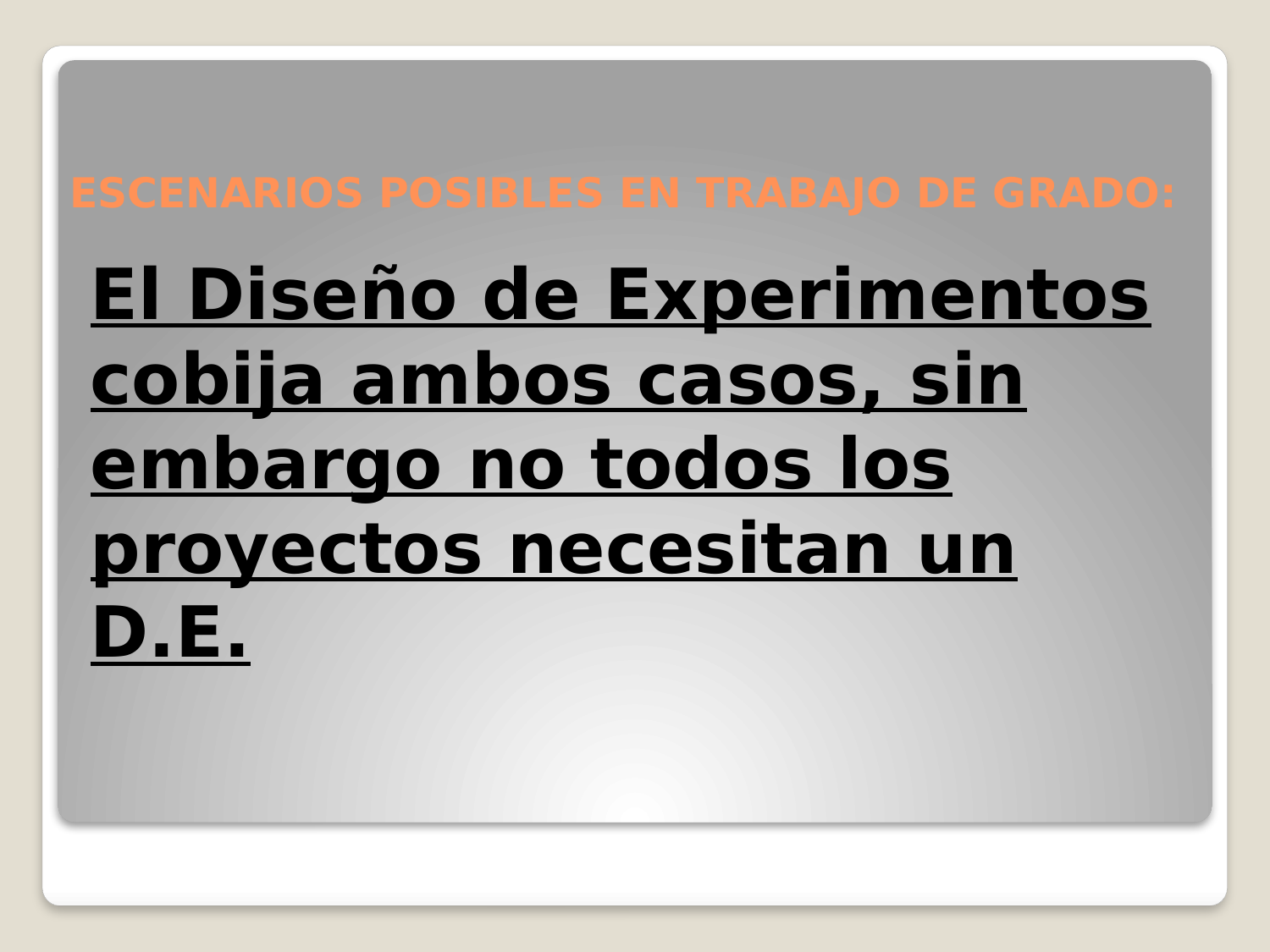

# ESCENARIOS POSIBLES EN TRABAJO DE GRADO:
El Diseño de Experimentos cobija ambos casos, sin embargo no todos los proyectos necesitan un D.E.